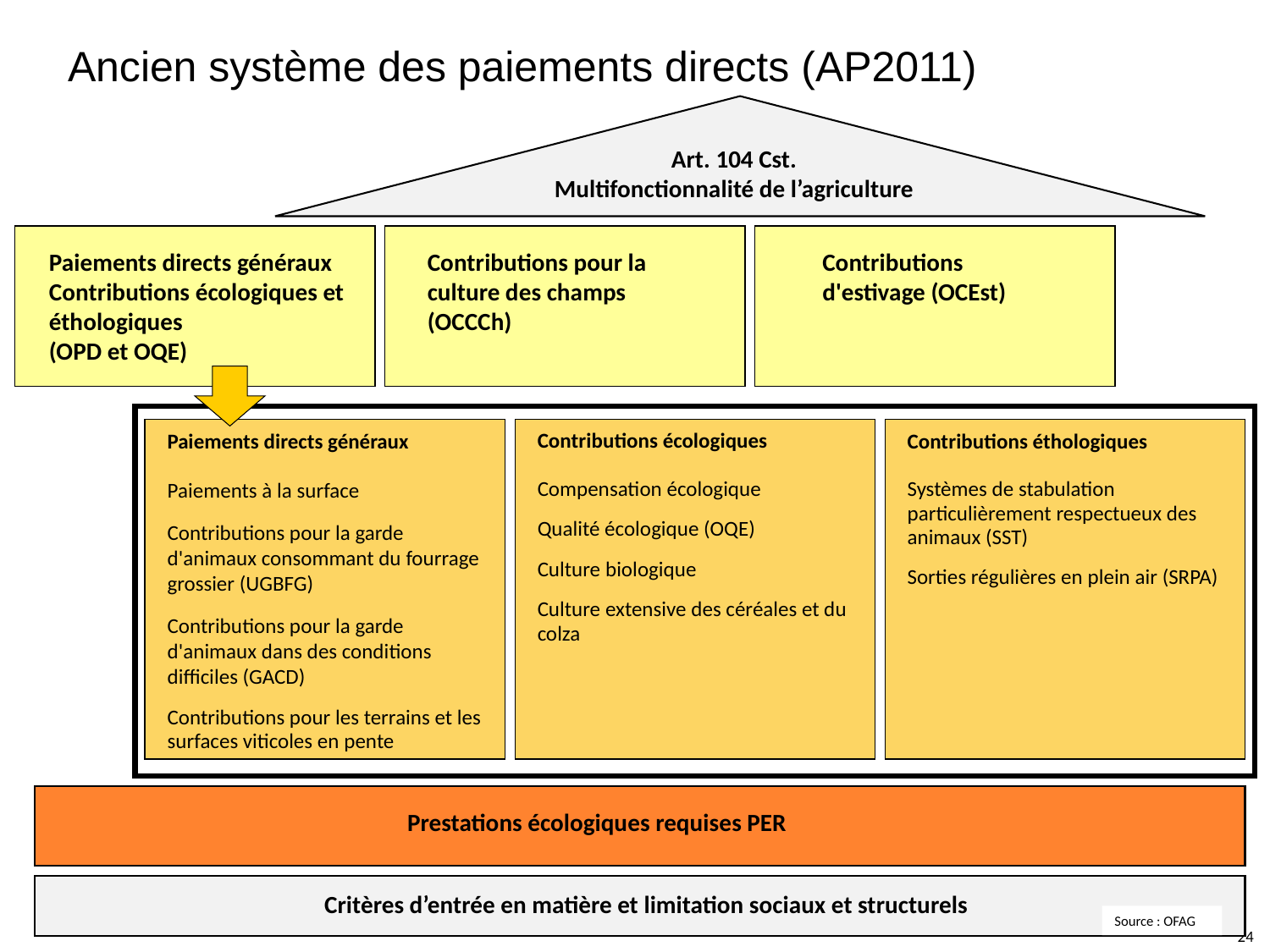

# Ancien système des paiements directs (AP2011)

Art. 104 Cst.
Multifonctionnalité de l’agriculture

Paiements directs généraux Contributions écologiques et
éthologiques
(OPD et OQE)
Contributions pour la
culture des champs
(OCCCh)
Contributions
d'estivage (OCEst)

Paiements directs généraux

Paiements à la surface

Contributions pour la garde d'animaux consommant du fourrage grossier (UGBFG)

Contributions pour la garde d'animaux dans des conditions difficiles (GACD)

Contributions pour les terrains et les surfaces viticoles en pente
Contributions écologiques

Compensation écologique

Qualité écologique (OQE)

Culture biologique

Culture extensive des céréales et du colza
Contributions éthologiques

Systèmes de stabulation particulièrement respectueux des animaux (SST)

Sorties régulières en plein air (SRPA)

Prestations écologiques requises PER

Critères d’entrée en matière et limitation sociaux et structurels
Source : OFAG